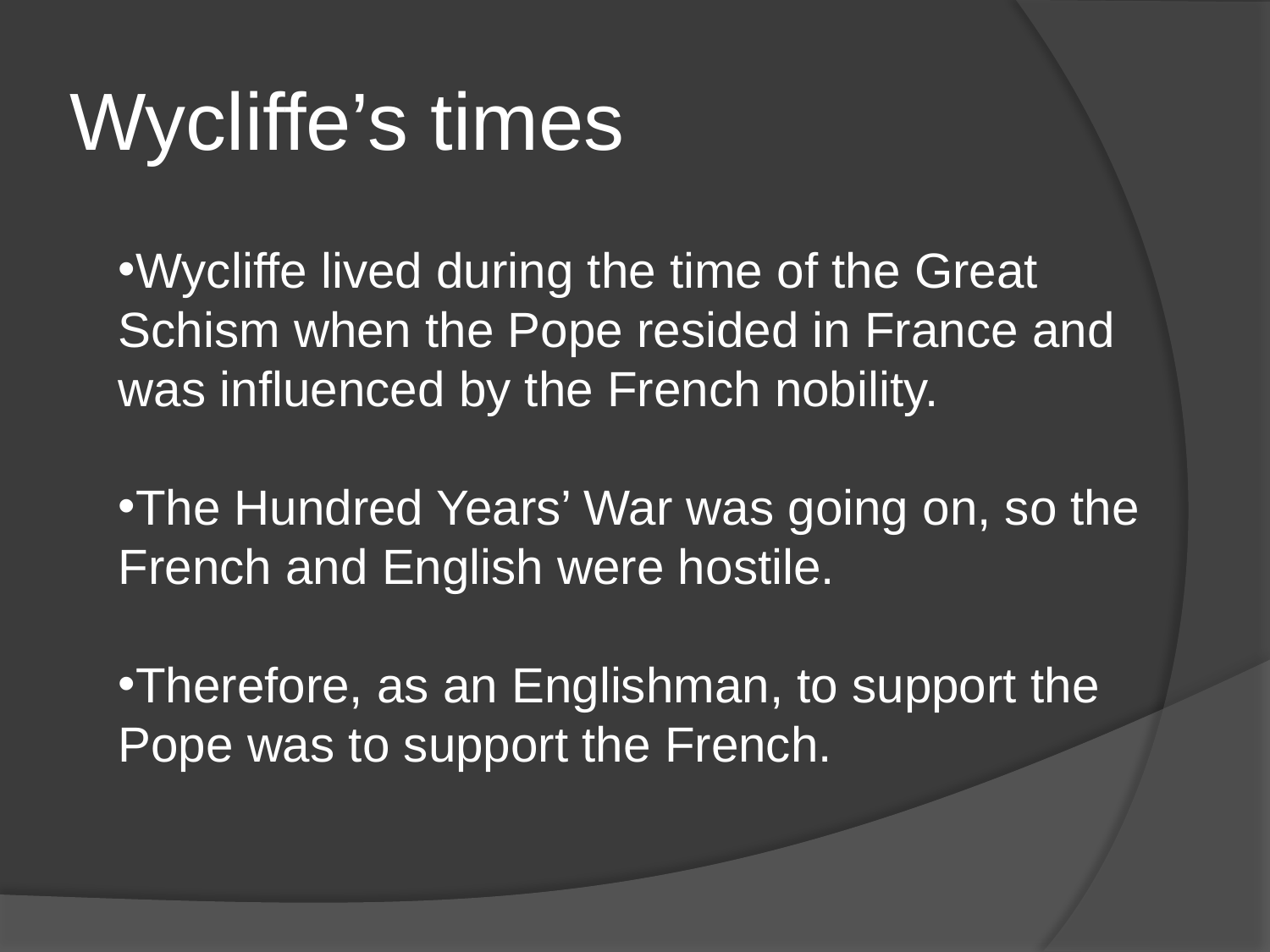

# Wycliffe’s times
Wycliffe lived during the time of the Great Schism when the Pope resided in France and was influenced by the French nobility.

The Hundred Years’ War was going on, so the French and English were hostile.

Therefore, as an Englishman, to support the Pope was to support the French.